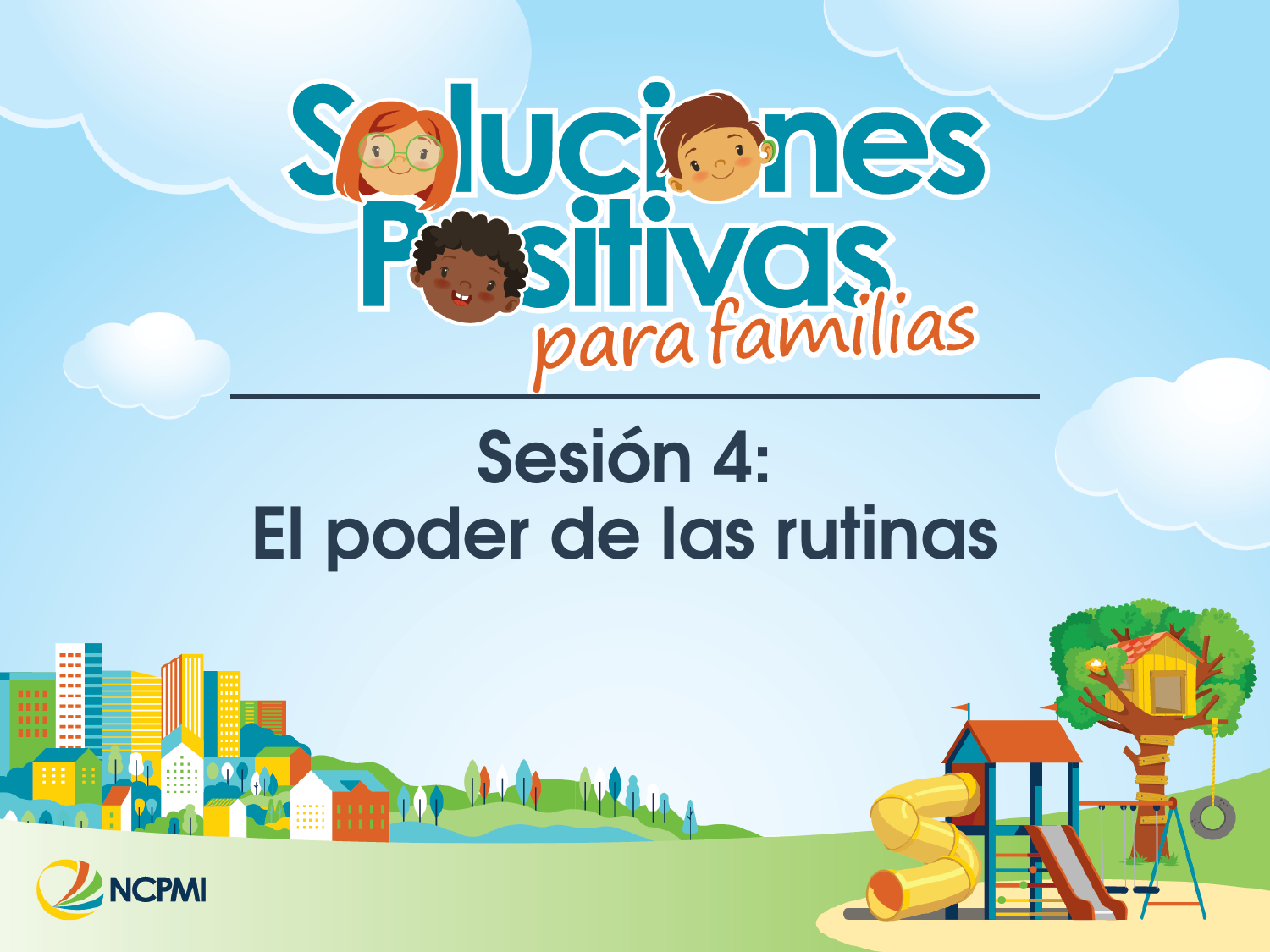

# Sesión 4: El poder de las rutinas